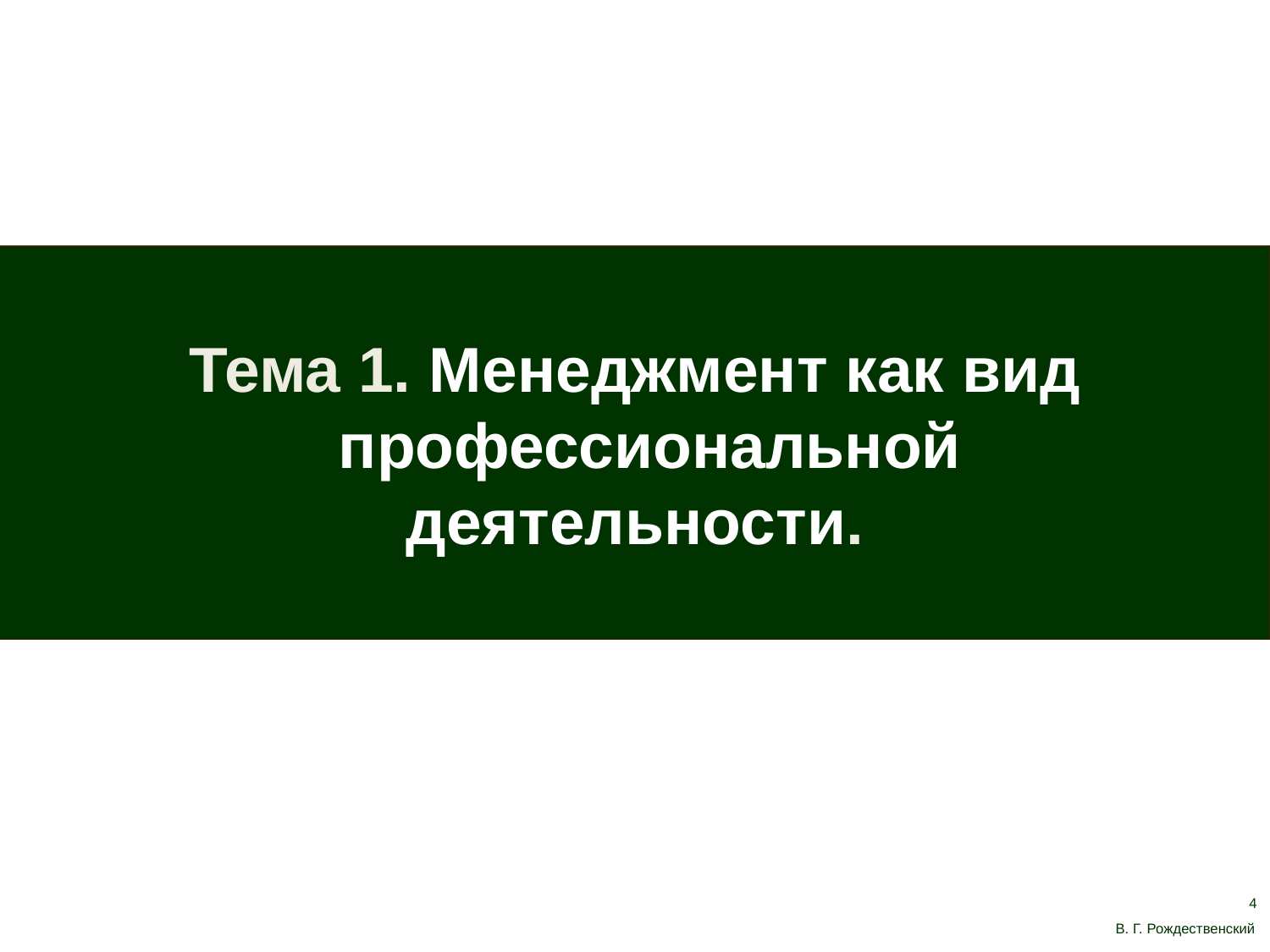

Тема 1. Менеджмент как вид профессиональной
деятельности.

4
В. Г. Рождественский